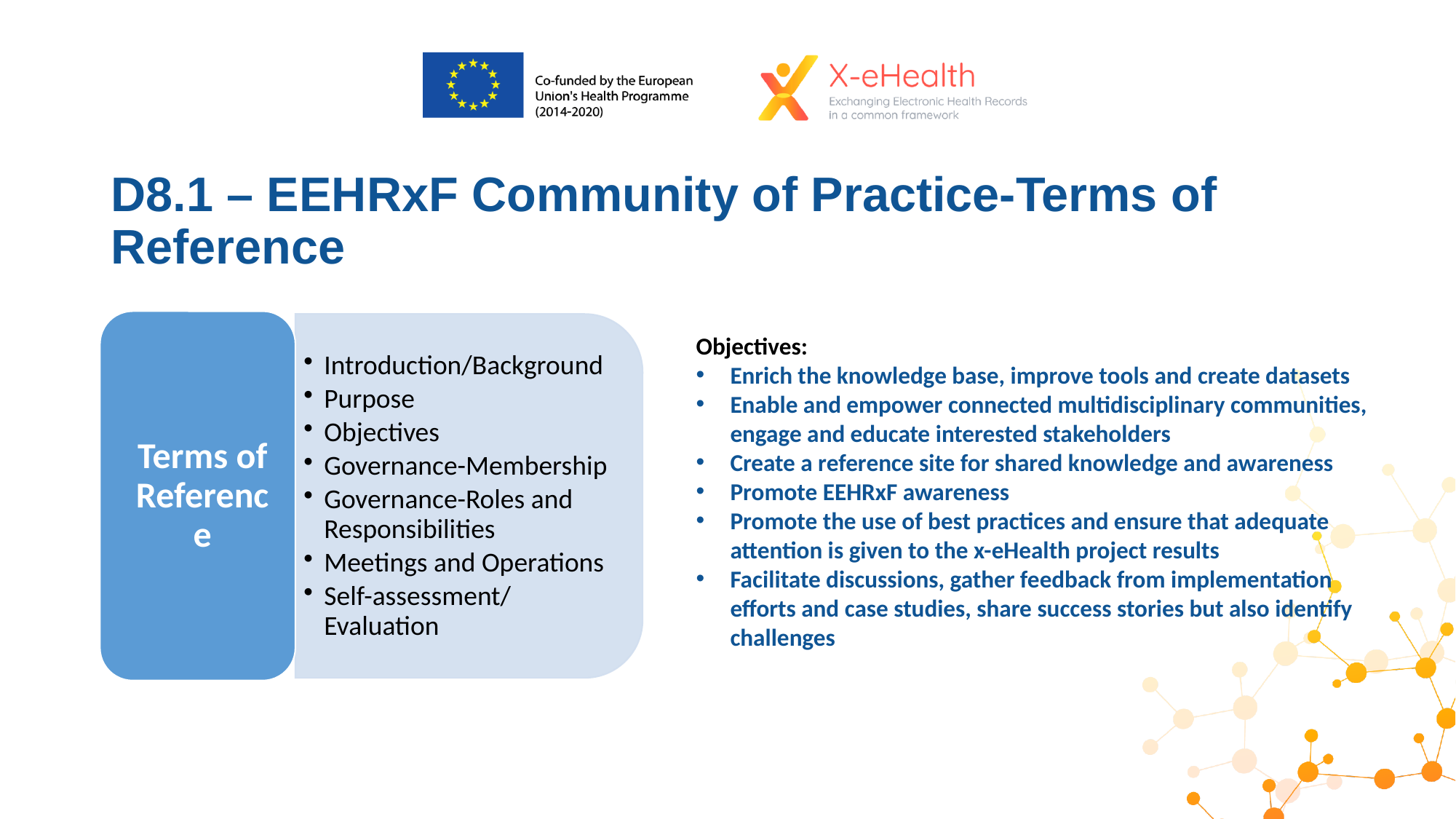

# D8.1 – EEHRxF Community of Practice-Terms of Reference
Introduction/Background
Purpose
Objectives
Governance-Membership
Governance-Roles and Responsibilities
Meetings and Operations
Self-assessment/Evaluation
Terms of Reference
Objectives:
Enrich the knowledge base, improve tools and create datasets
Enable and empower connected multidisciplinary communities, engage and educate interested stakeholders
Create a reference site for shared knowledge and awareness
Promote EEHRxF awareness
Promote the use of best practices and ensure that adequate attention is given to the x-eHealth project results
Facilitate discussions, gather feedback from implementation efforts and case studies, share success stories but also identify challenges